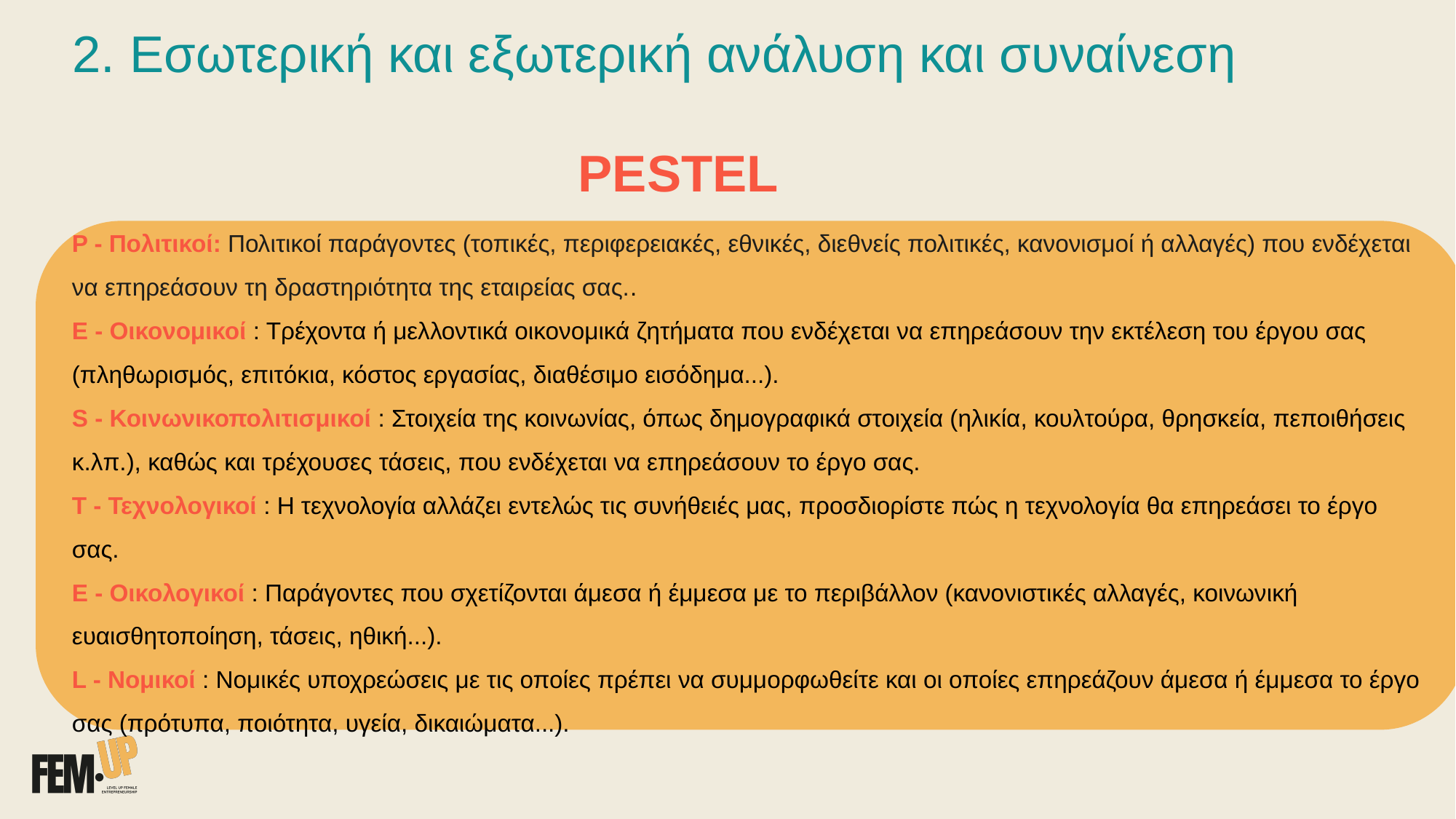

# 2. Εσωτερική και εξωτερική ανάλυση και συναίνεση
PESTEL
P - Πολιτικοί: Πολιτικοί παράγοντες (τοπικές, περιφερειακές, εθνικές, διεθνείς πολιτικές, κανονισμοί ή αλλαγές) που ενδέχεται να επηρεάσουν τη δραστηριότητα της εταιρείας σας..
E - Οικονομικοί : Τρέχοντα ή μελλοντικά οικονομικά ζητήματα που ενδέχεται να επηρεάσουν την εκτέλεση του έργου σας (πληθωρισμός, επιτόκια, κόστος εργασίας, διαθέσιμο εισόδημα...).
S - Κοινωνικοπολιτισμικοί : Στοιχεία της κοινωνίας, όπως δημογραφικά στοιχεία (ηλικία, κουλτούρα, θρησκεία, πεποιθήσεις κ.λπ.), καθώς και τρέχουσες τάσεις, που ενδέχεται να επηρεάσουν το έργο σας.
T - Τεχνολογικοί : Η τεχνολογία αλλάζει εντελώς τις συνήθειές μας, προσδιορίστε πώς η τεχνολογία θα επηρεάσει το έργο σας.
E - Οικολογικοί : Παράγοντες που σχετίζονται άμεσα ή έμμεσα με το περιβάλλον (κανονιστικές αλλαγές, κοινωνική ευαισθητοποίηση, τάσεις, ηθική...).
L - Νομικοί : Νομικές υποχρεώσεις με τις οποίες πρέπει να συμμορφωθείτε και οι οποίες επηρεάζουν άμεσα ή έμμεσα το έργο σας (πρότυπα, ποιότητα, υγεία, δικαιώματα...).